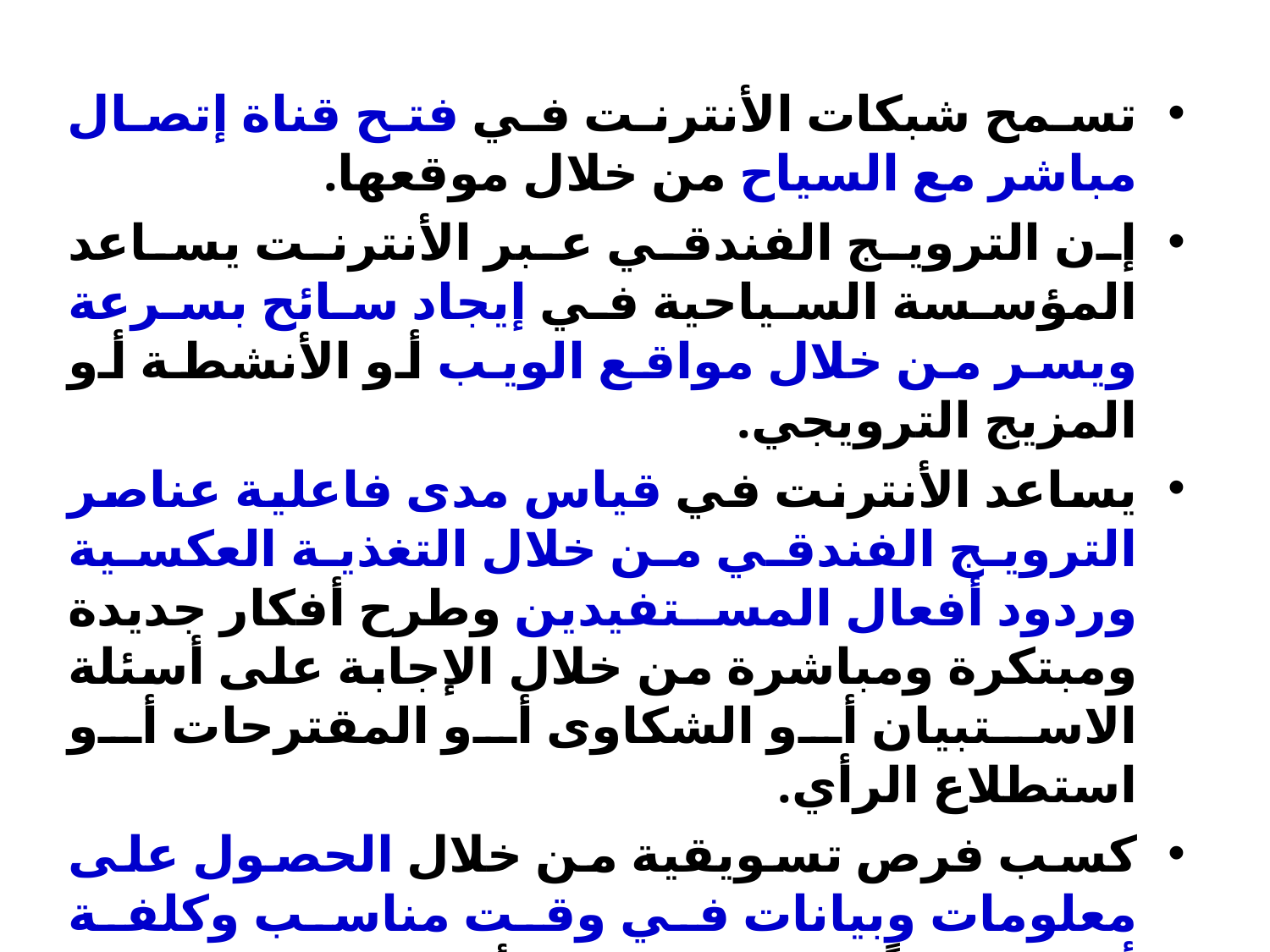

تسمح شبكات الأنترنت في فتح قناة إتصال مباشر مع السياح من خلال موقعها.
إن الترويج الفندقي عبر الأنترنت يساعد المؤسسة السياحية في إيجاد سائح بسرعة ويسر من خلال مواقع الويب أو الأنشطة أو المزيج الترويجي.
يساعد الأنترنت في قياس مدى فاعلية عناصر الترويج الفندقي من خلال التغذية العكسية وردود أفعال المستفيدين وطرح أفكار جديدة ومبتكرة ومباشرة من خلال الإجابة على أسئلة الاستبيان أو الشكاوى أو المقترحات أو استطلاع الرأي.
كسب فرص تسويقية من خلال الحصول على معلومات وبيانات في وقت مناسب وكلفة أقل، فضلاً عن إن شبكة الأنترنت تساهم في إيصال المعلومات على مدار الـ 24 ساعة وطيلة أيام الأسبوع دون تكاليف إضافية.